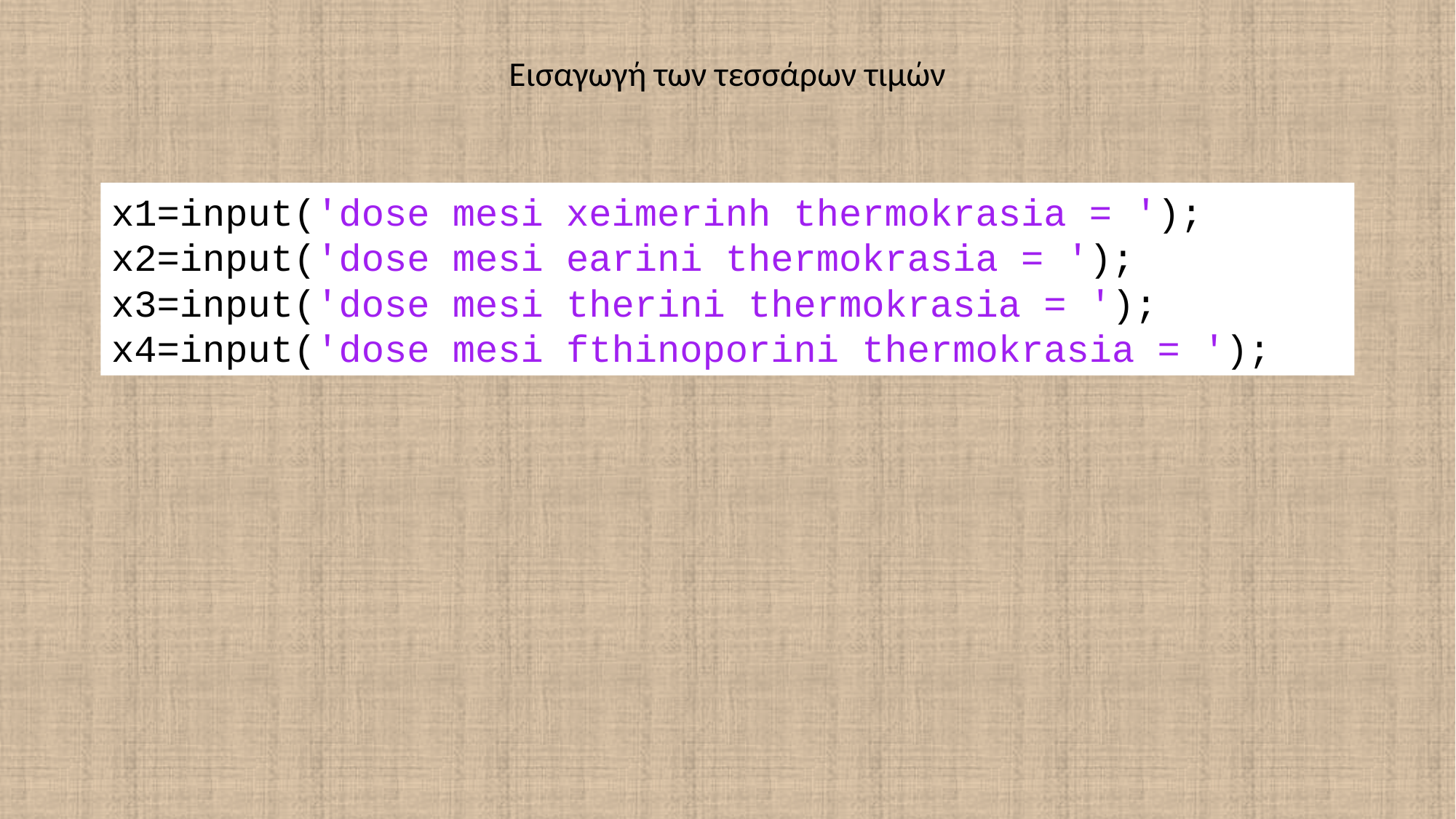

# Εισαγωγή των τεσσάρων τιμών
x1=input('dose mesi xeimerinh thermokrasia = ');
x2=input('dose mesi earini thermokrasia = ');
x3=input('dose mesi therini thermokrasia = ');
x4=input('dose mesi fthinoporini thermokrasia = ');